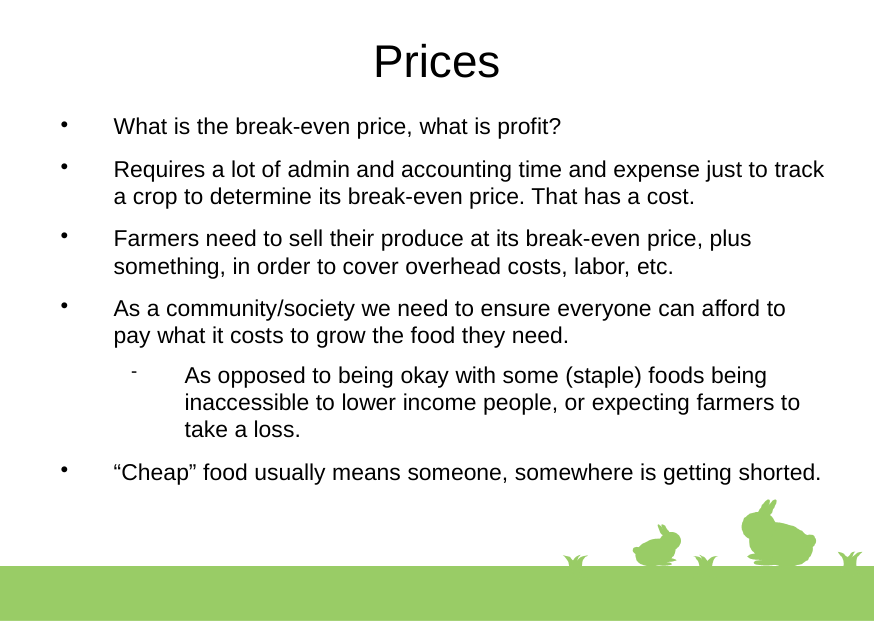

Prices
What is the break-even price, what is profit?
Requires a lot of admin and accounting time and expense just to track a crop to determine its break-even price. That has a cost.
Farmers need to sell their produce at its break-even price, plus something, in order to cover overhead costs, labor, etc.
As a community/society we need to ensure everyone can afford to pay what it costs to grow the food they need.
As opposed to being okay with some (staple) foods being inaccessible to lower income people, or expecting farmers to take a loss.
“Cheap” food usually means someone, somewhere is getting shorted.